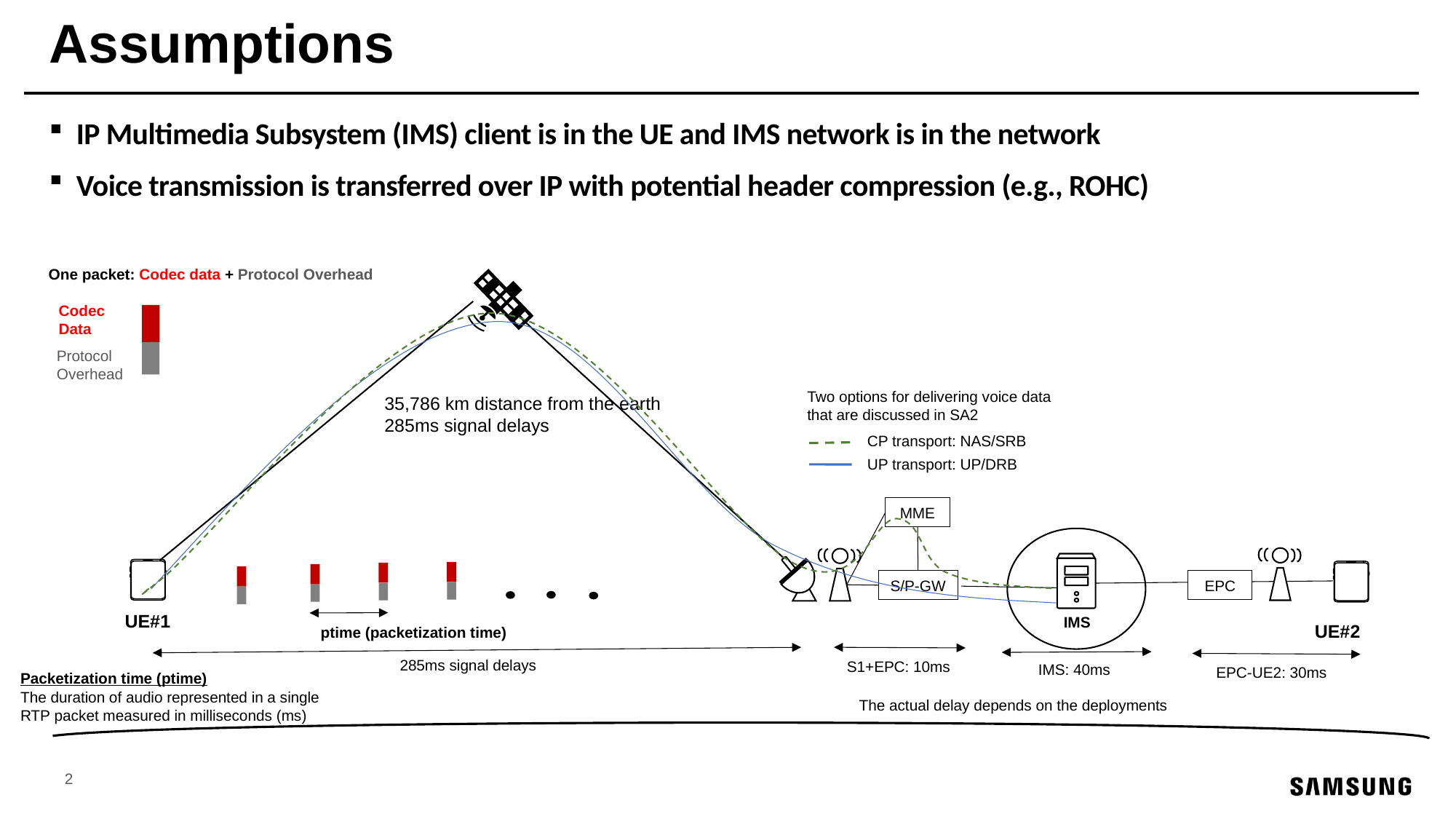

# Assumptions
IP Multimedia Subsystem (IMS) client is in the UE and IMS network is in the network
Voice transmission is transferred over IP with potential header compression (e.g., ROHC)

One packet: Codec data + Protocol Overhead

Codec
Data

Protocol Overhead
Two options for delivering voice data that are discussed in SA2
35,786 km distance from the earth
285ms signal delays
CP transport: NAS/SRB
UP transport: UP/DRB
MME

EPC
S/P-GW

UE#1
IMS
UE#2
ptime (packetization time)
285ms signal delays
S1+EPC: 10ms
IMS: 40ms
EPC-UE2: 30ms
Packetization time (ptime)
The duration of audio represented in a single RTP packet measured in milliseconds (ms)
The actual delay depends on the deployments

2